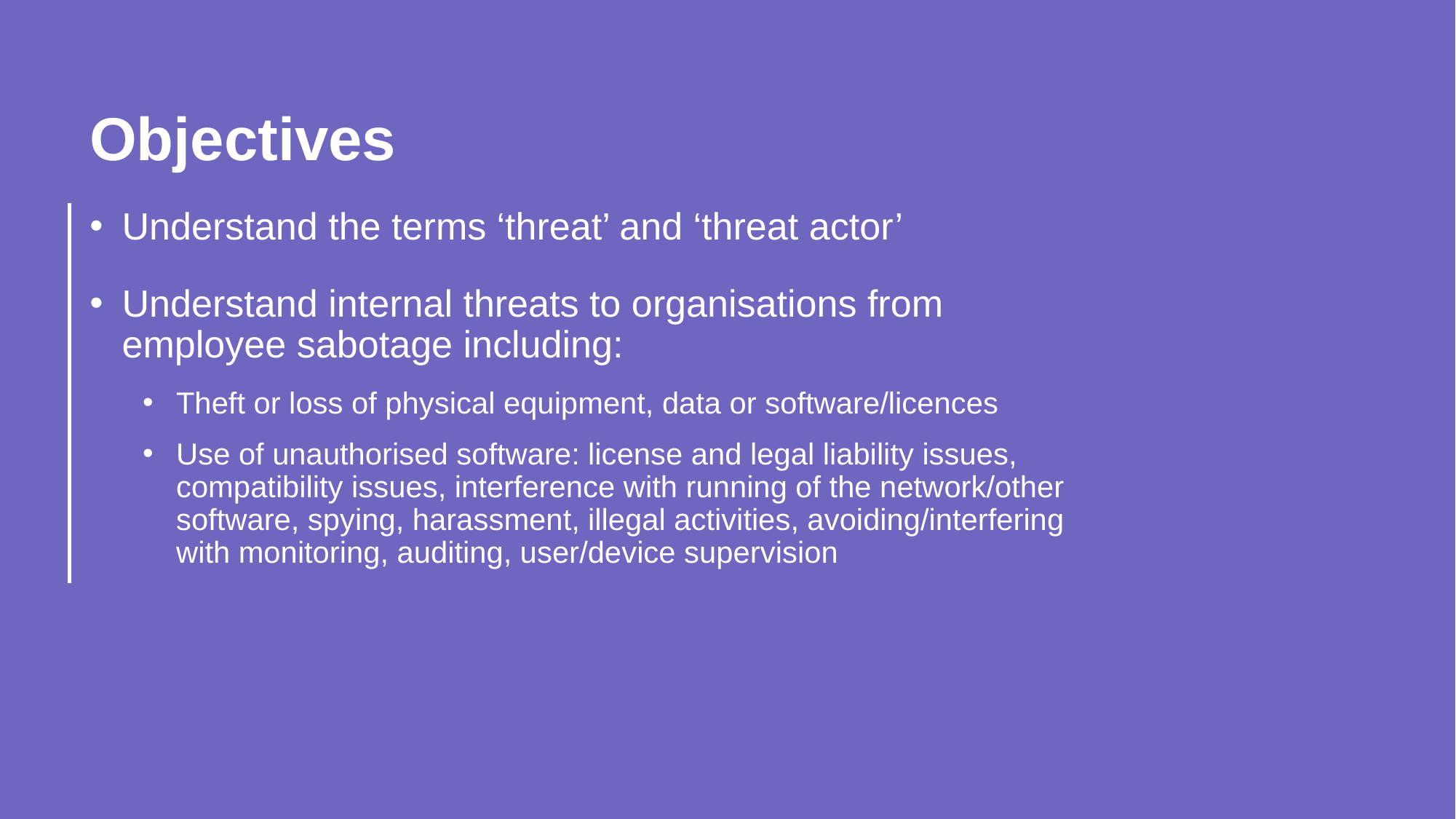

Objectives
Understand the terms ‘threat’ and ‘threat actor’
Understand internal threats to organisations from employee sabotage including:
Theft or loss of physical equipment, data or software/licences
Use of unauthorised software: license and legal liability issues, compatibility issues, interference with running of the network/other software, spying, harassment, illegal activities, avoiding/interfering with monitoring, auditing, user/device supervision